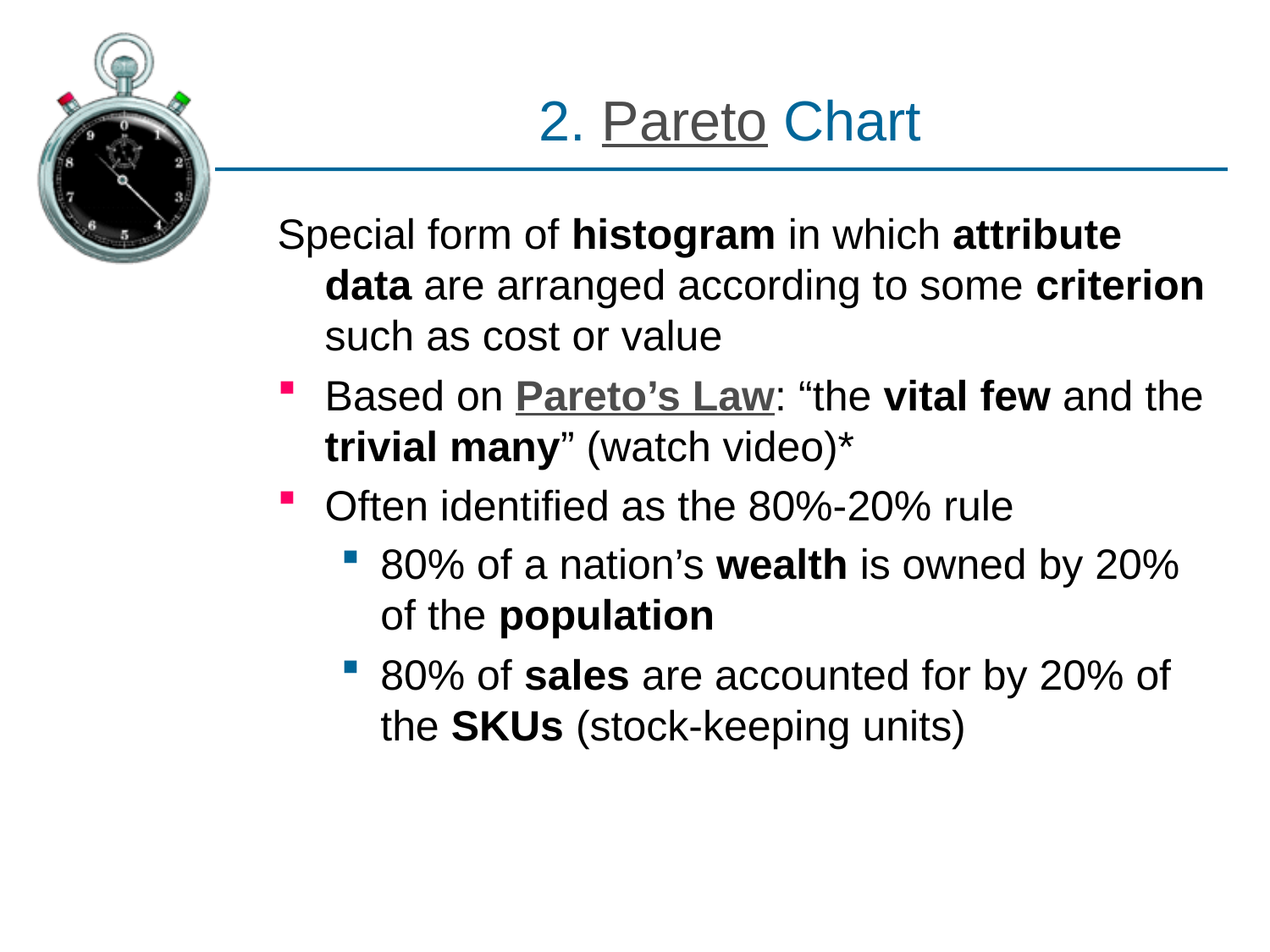

# 2. Pareto Chart
Special form of histogram in which attribute data are arranged according to some criterion such as cost or value
Based on Pareto’s Law: “the vital few and the trivial many” (watch video)*
Often identified as the 80%-20% rule
80% of a nation’s wealth is owned by 20% of the population
80% of sales are accounted for by 20% of the SKUs (stock-keeping units)